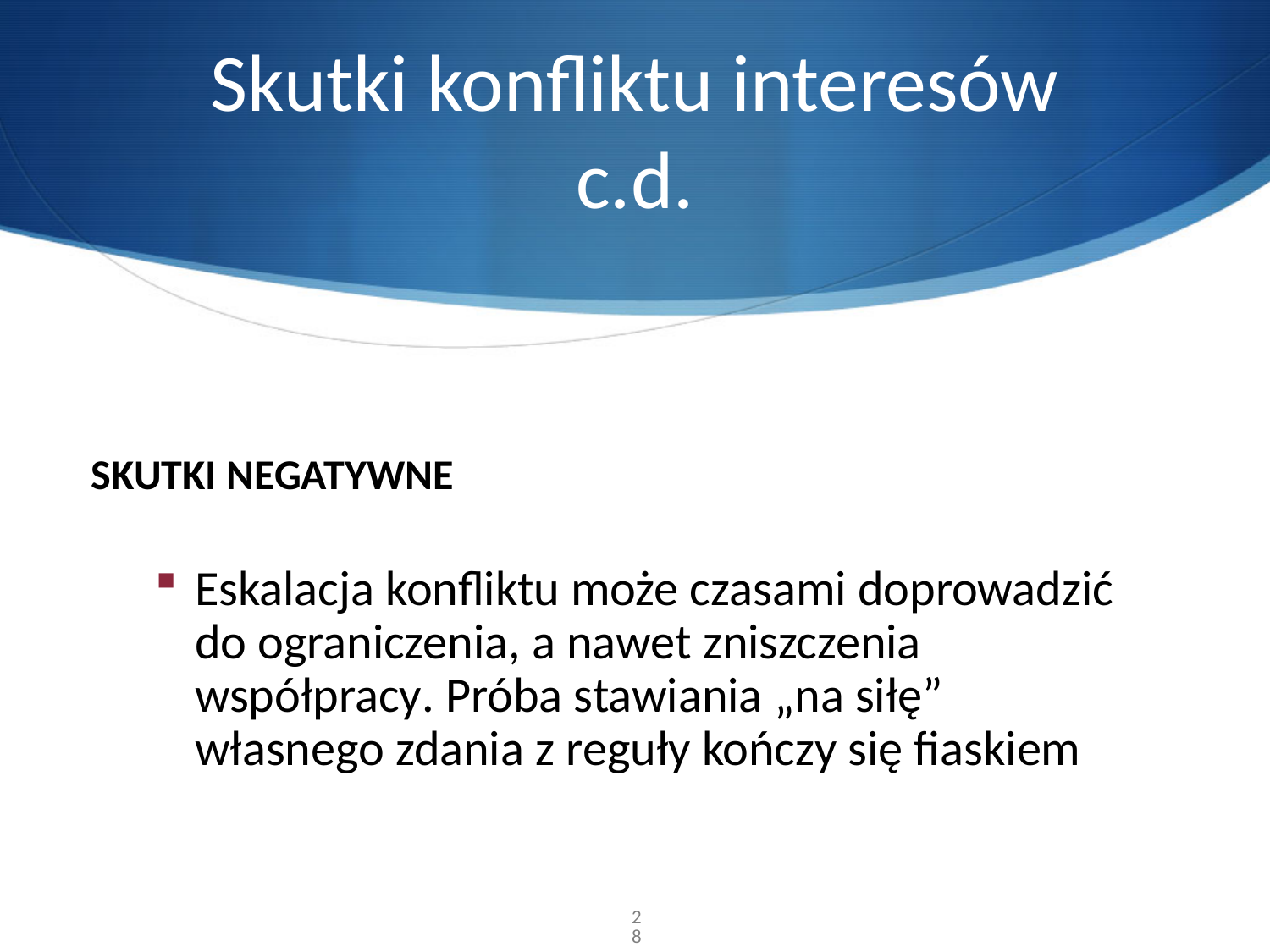

# Skutki konfliktu interesów c.d.
SKUTKI NEGATYWNE
Eskalacja konfliktu może czasami doprowadzić do ograniczenia, a nawet zniszczenia współpracy. Próba stawiania „na siłę” własnego zdania z reguły kończy się fiaskiem
28